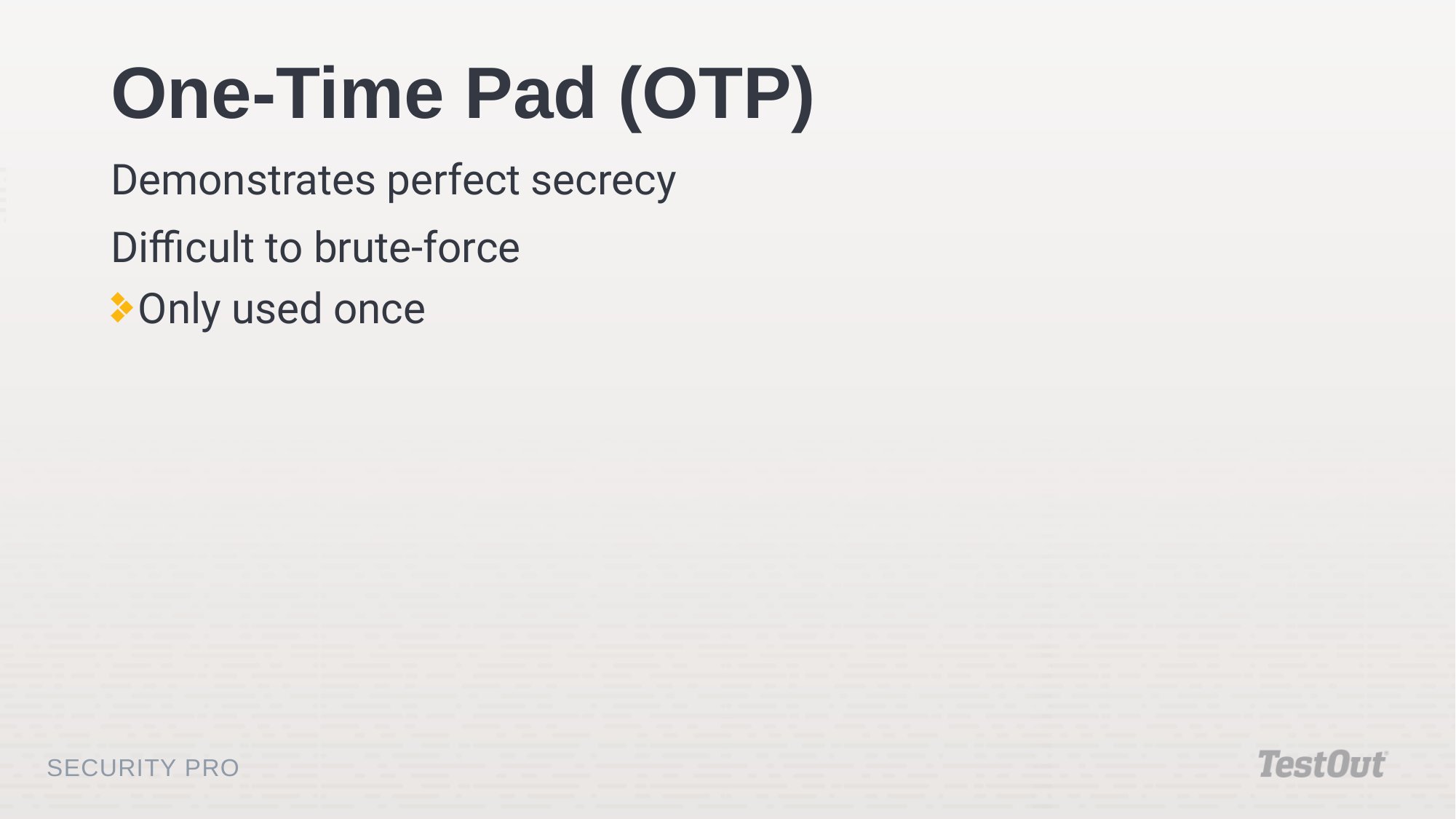

# One-Time Pad (OTP)
Demonstrates perfect secrecy
Difficult to brute-force
Only used once
Security Pro